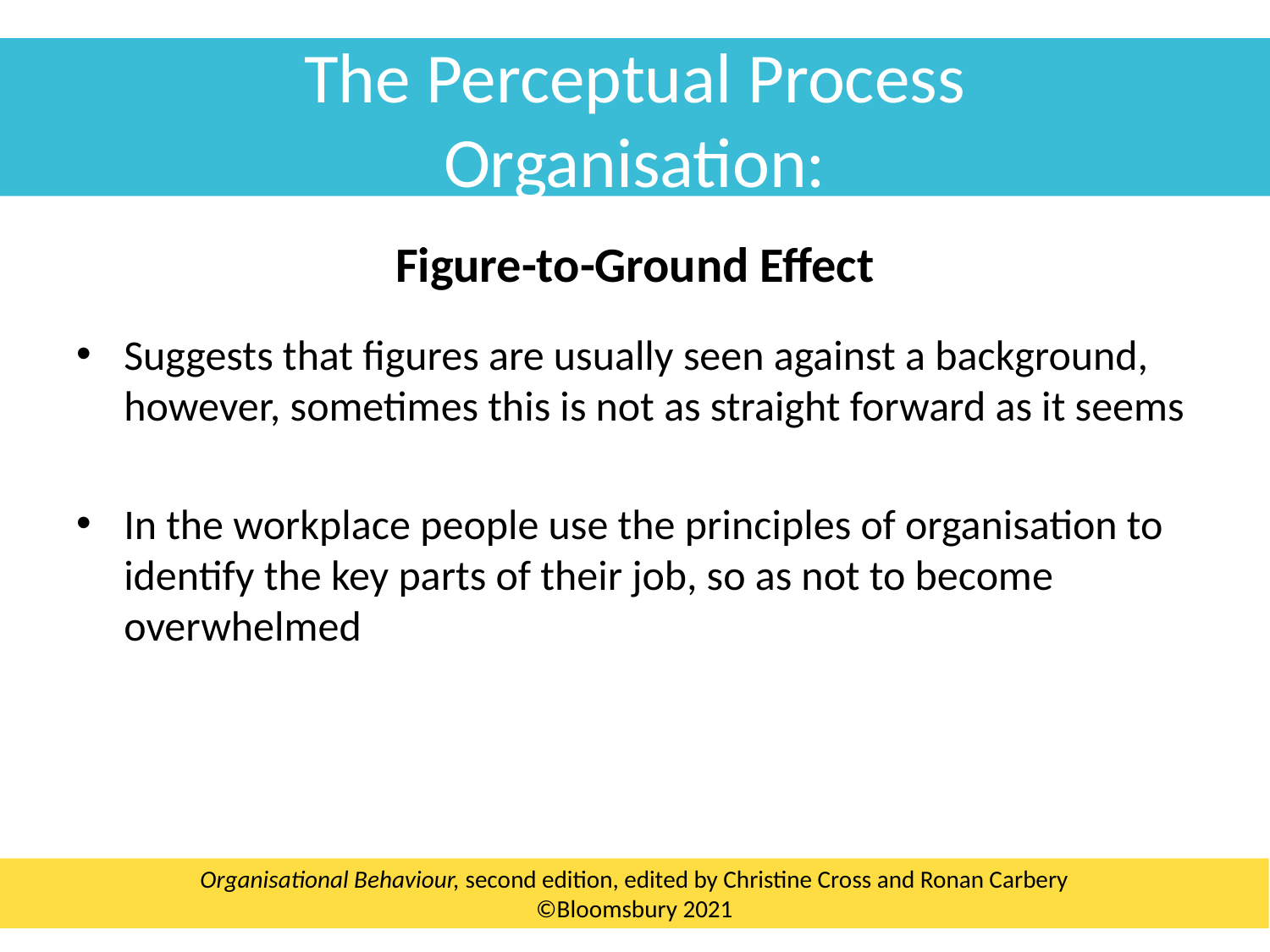

The Perceptual Process
Organisation:

Figure-to-Ground Effect

Suggests that figures are usually seen against a background, however, sometimes this is not as straight forward as it seems

In the workplace people use the principles of organisation to identify the key parts of their job, so as not to become overwhelmed